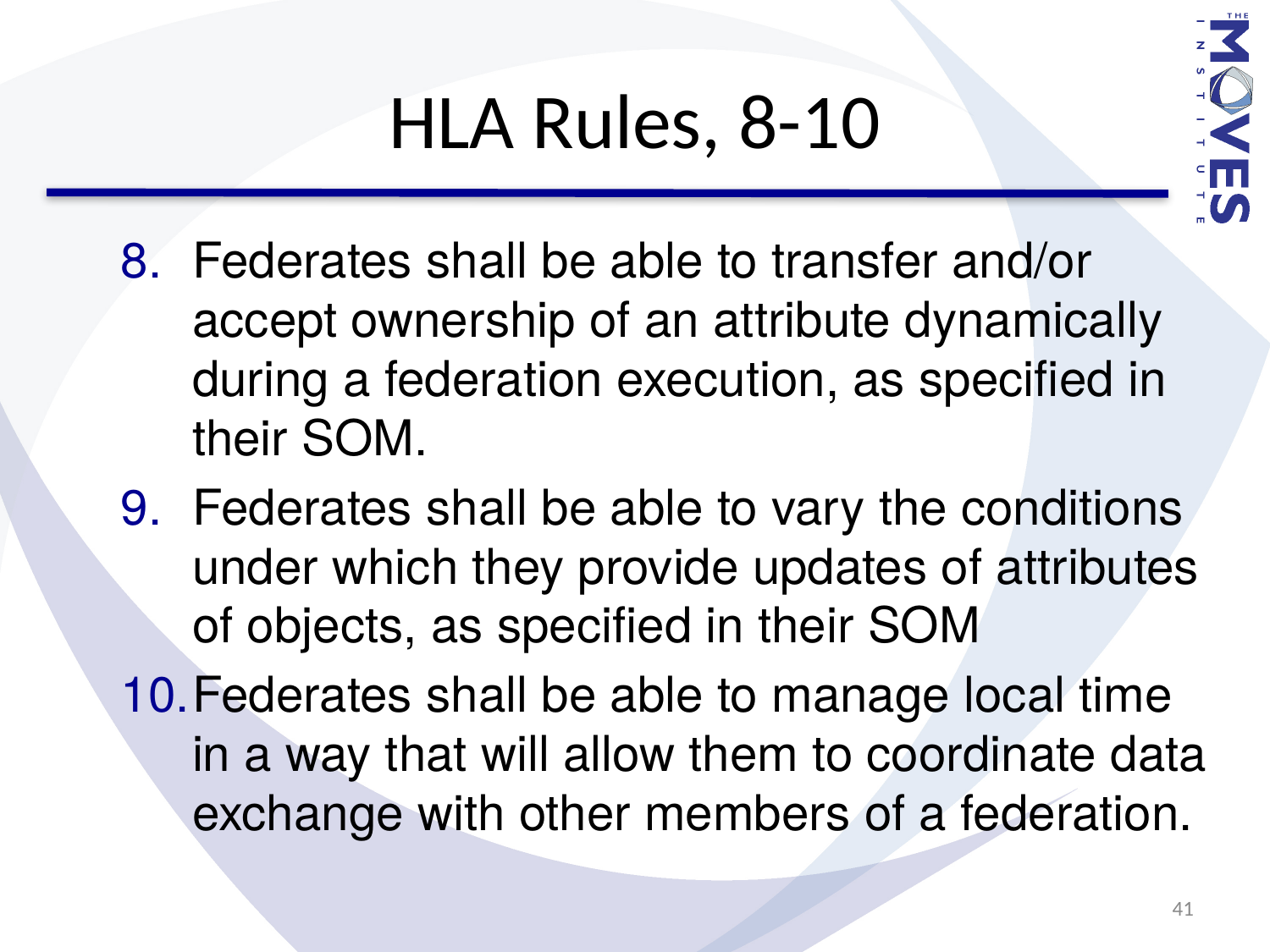

# HLA Rules, 8-10
Federates shall be able to transfer and/or accept ownership of an attribute dynamically during a federation execution, as specified in their SOM.
Federates shall be able to vary the conditions under which they provide updates of attributes of objects, as specified in their SOM
Federates shall be able to manage local time in a way that will allow them to coordinate data exchange with other members of a federation.
41